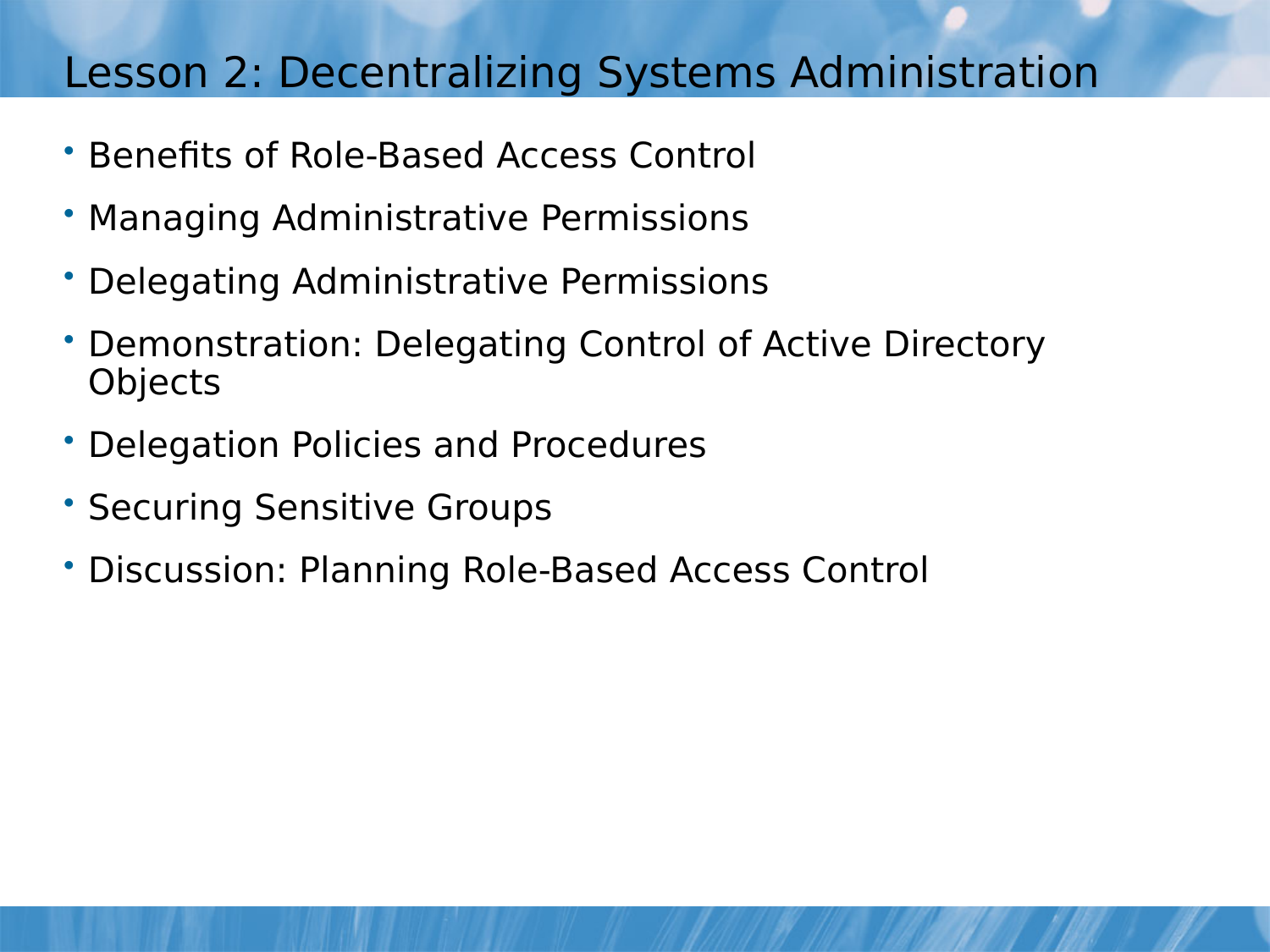

# Lesson 2: Decentralizing Systems Administration
Benefits of Role-Based Access Control
Managing Administrative Permissions
Delegating Administrative Permissions
Demonstration: Delegating Control of Active Directory Objects
Delegation Policies and Procedures
Securing Sensitive Groups
Discussion: Planning Role-Based Access Control